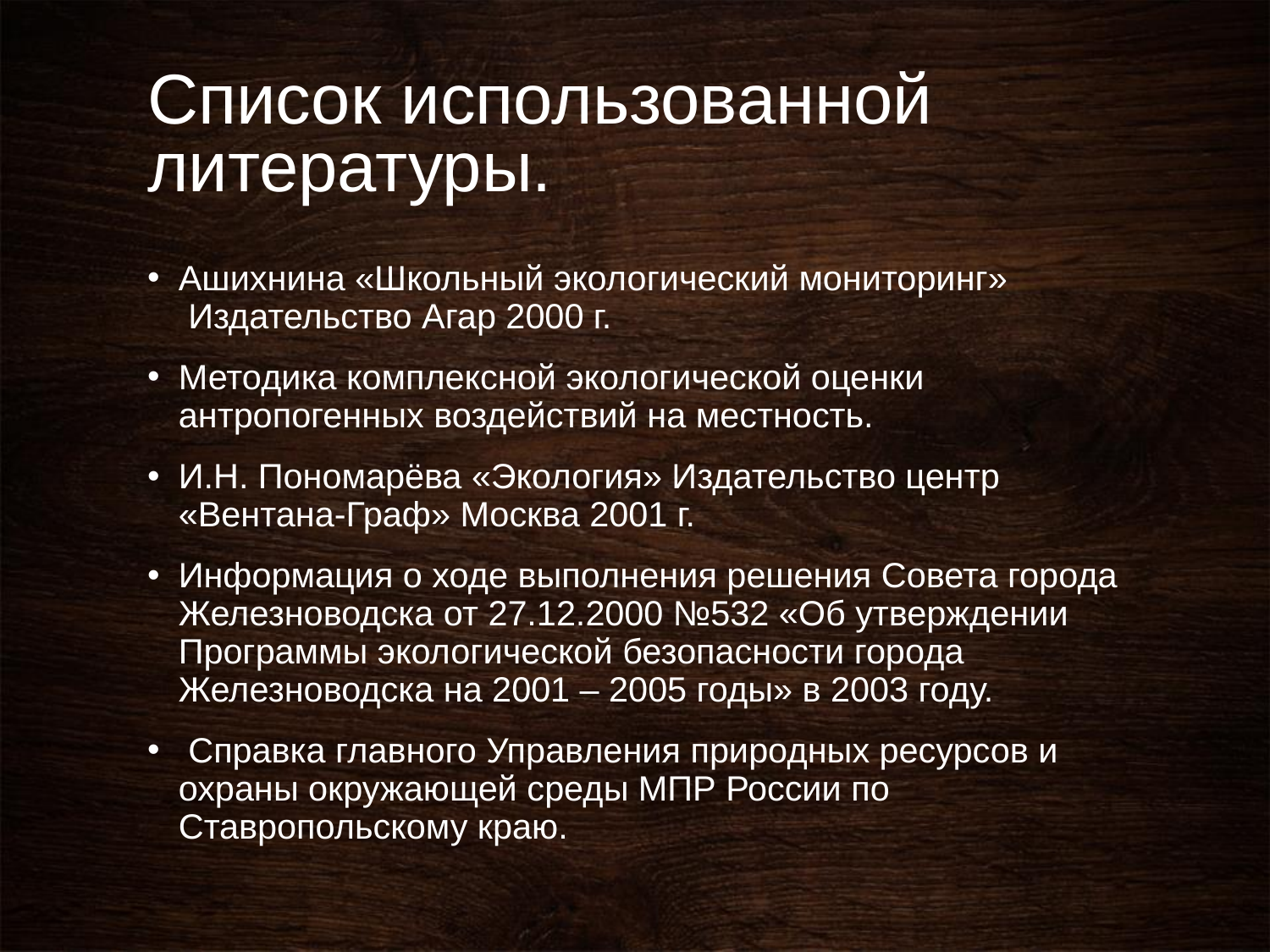

# Список использованной литературы.
Ашихнина «Школьный экологический мониторинг»
 Издательство Агар 2000 г.
Методика комплексной экологической оценки антропогенных воздействий на местность.
И.Н. Пономарёва «Экология» Издательство центр «Вентана-Граф» Москва 2001 г.
Информация о ходе выполнения решения Совета города Железноводска от 27.12.2000 №532 «Об утверждении Программы экологической безопасности города Железноводска на 2001 – 2005 годы» в 2003 году.
 Справка главного Управления природных ресурсов и охраны окружающей среды МПР России по Ставропольскому краю.